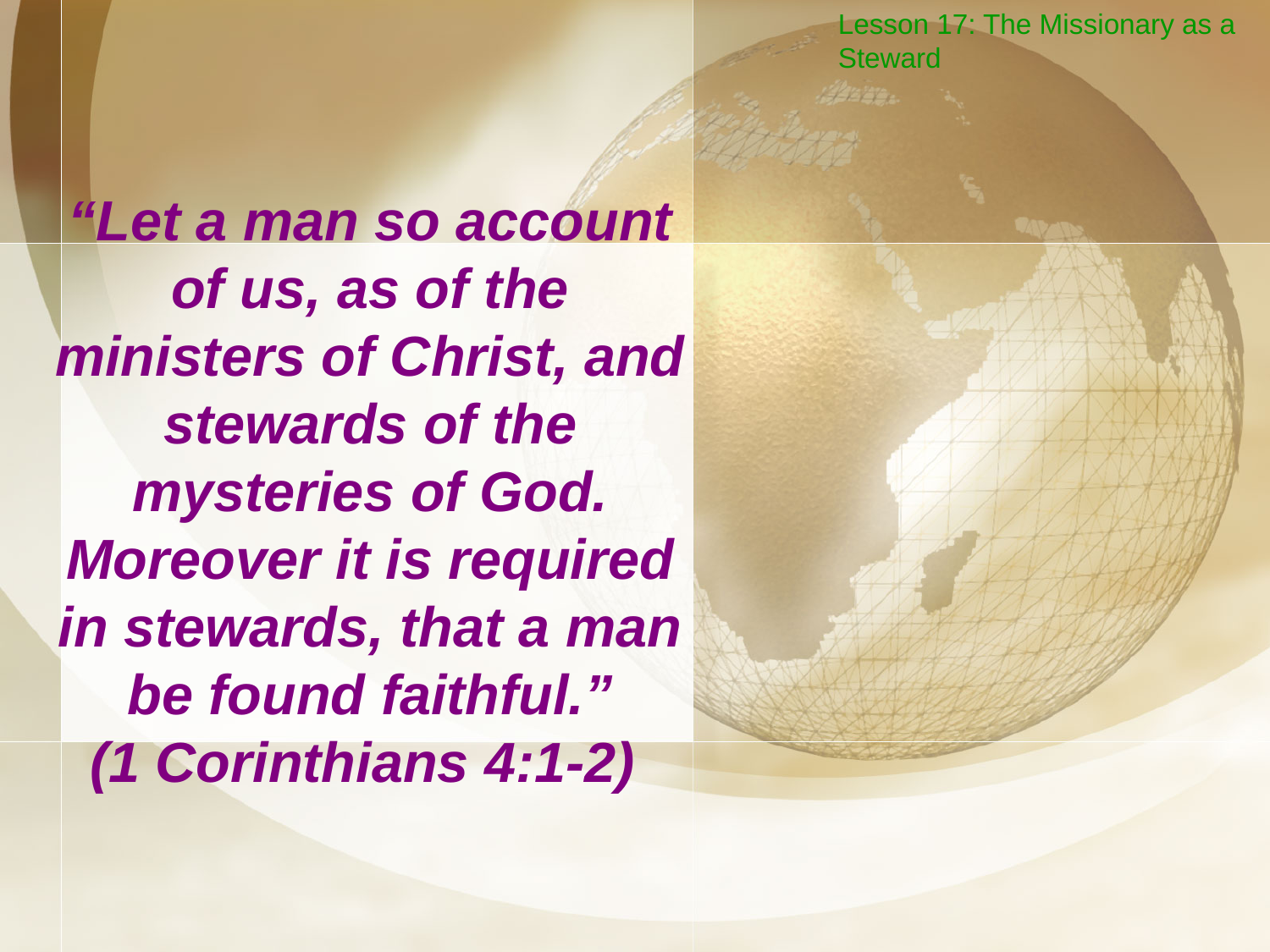

Lesson 17: The Missionary as a Steward
“Let a man so account of us, as of the ministers of Christ, and stewards of the mysteries of God. Moreover it is required in stewards, that a man be found faithful.”
(1 Corinthians 4:1-2)